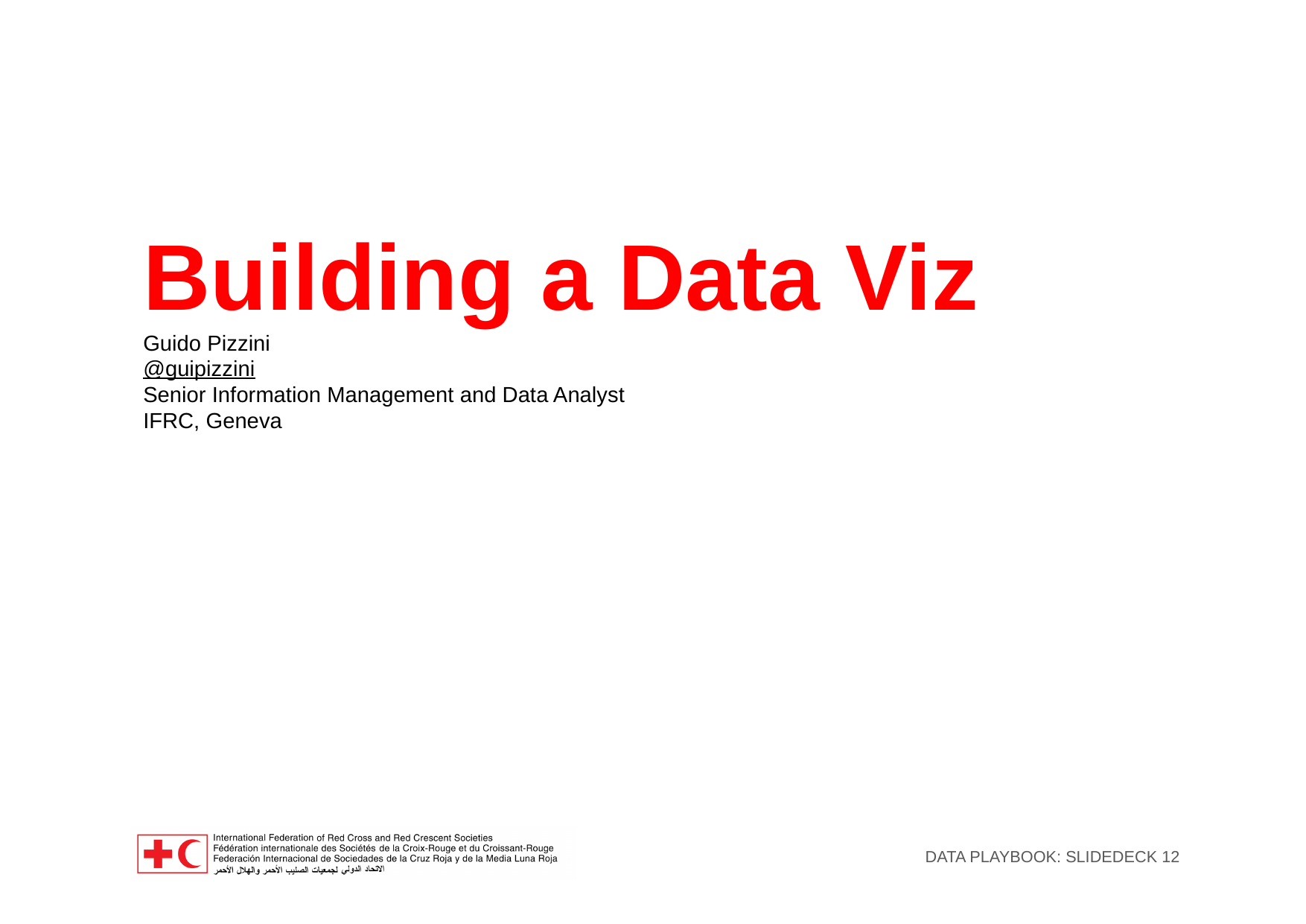

# Building a Data Viz Guido Pizzini @guipizzini Senior Information Management and Data Analyst IFRC, Geneva